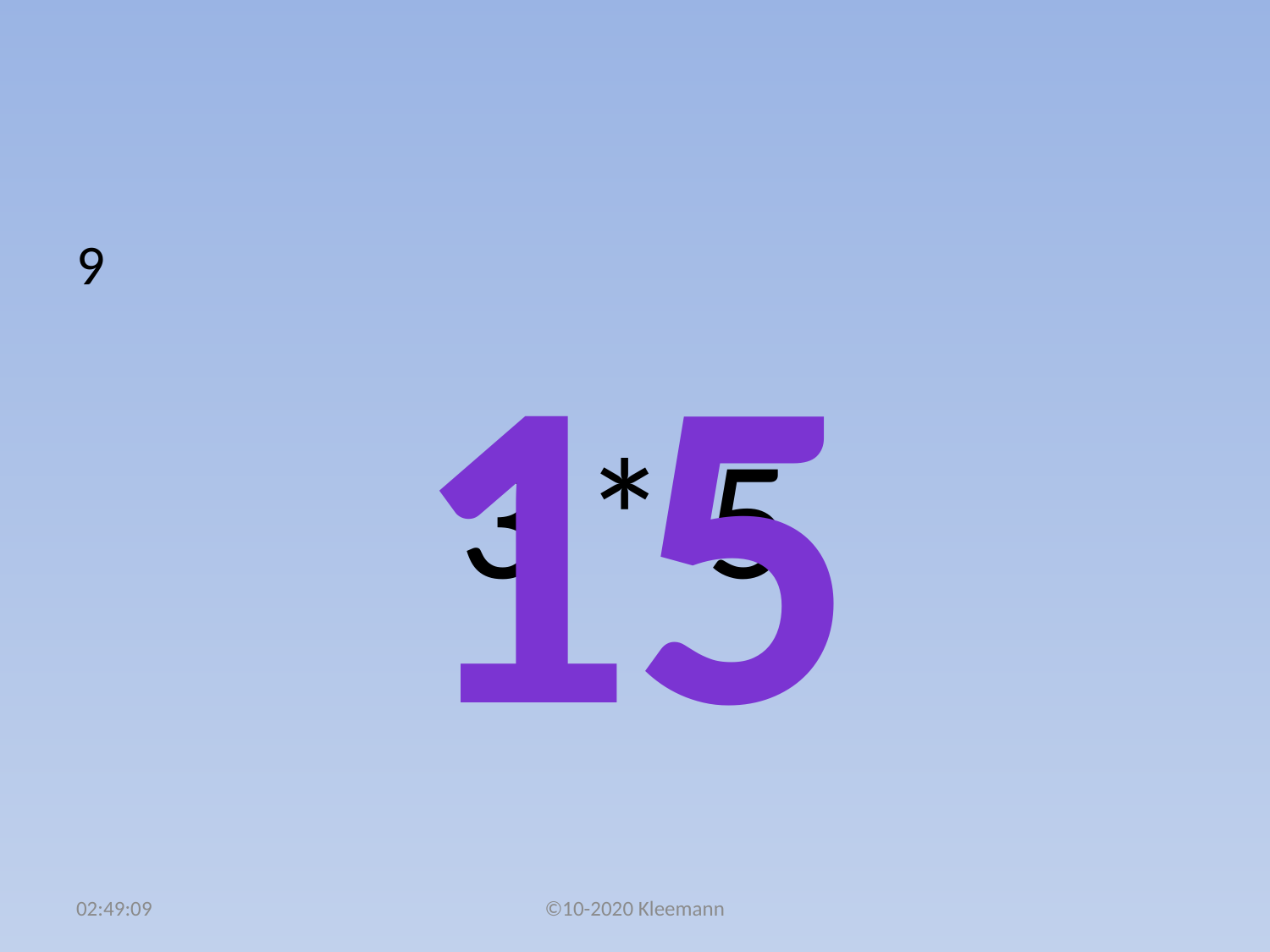

#
9

          3 * 5
15
02:49:09
©10-2020 Kleemann